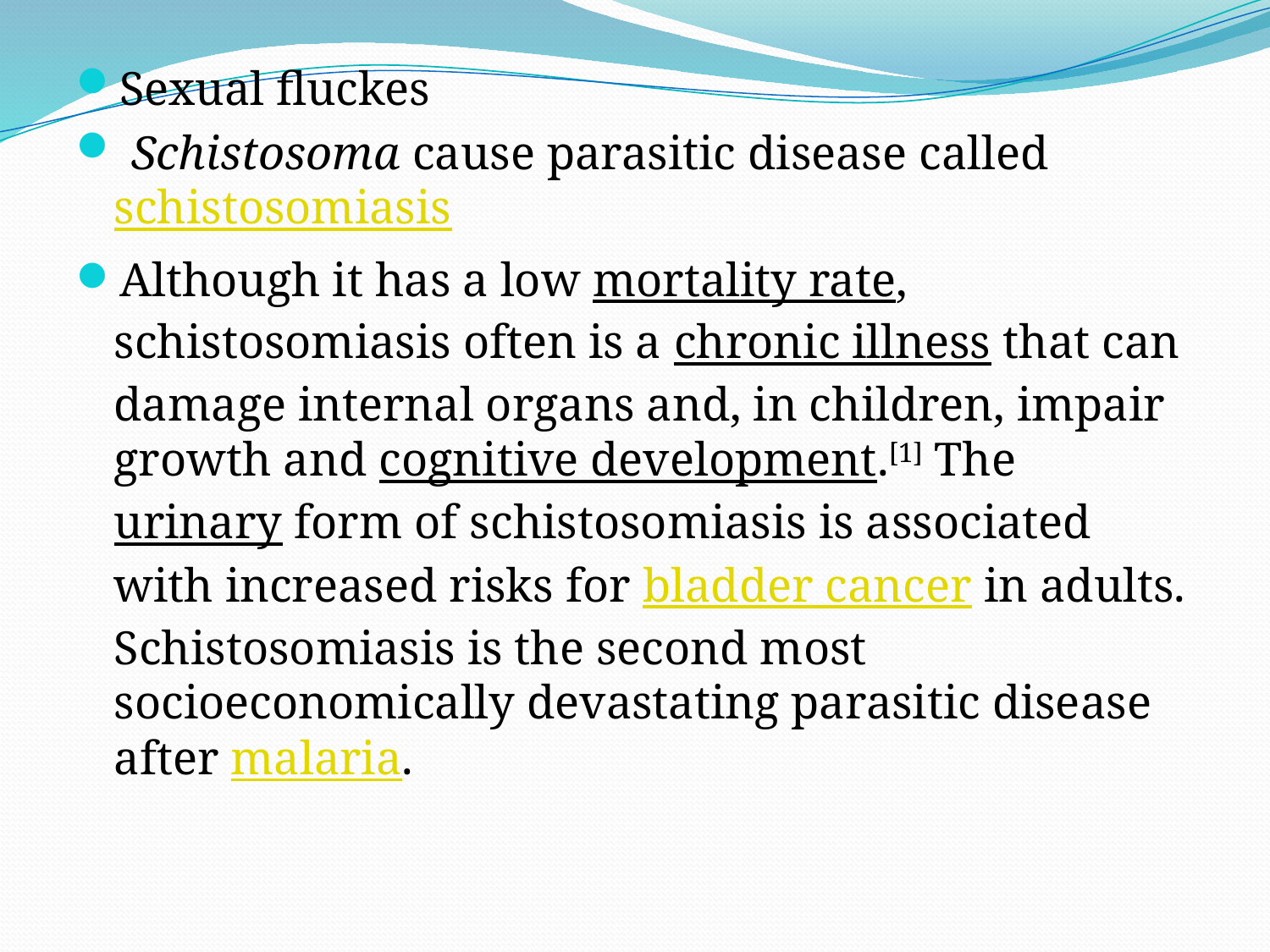

Sexual fluckes
 Schistosoma cause parasitic disease called schistosomiasis
Although it has a low mortality rate, schistosomiasis often is a chronic illness that can damage internal organs and, in children, impair growth and cognitive development.[1] The urinary form of schistosomiasis is associated with increased risks for bladder cancer in adults. Schistosomiasis is the second most socioeconomically devastating parasitic disease after malaria.